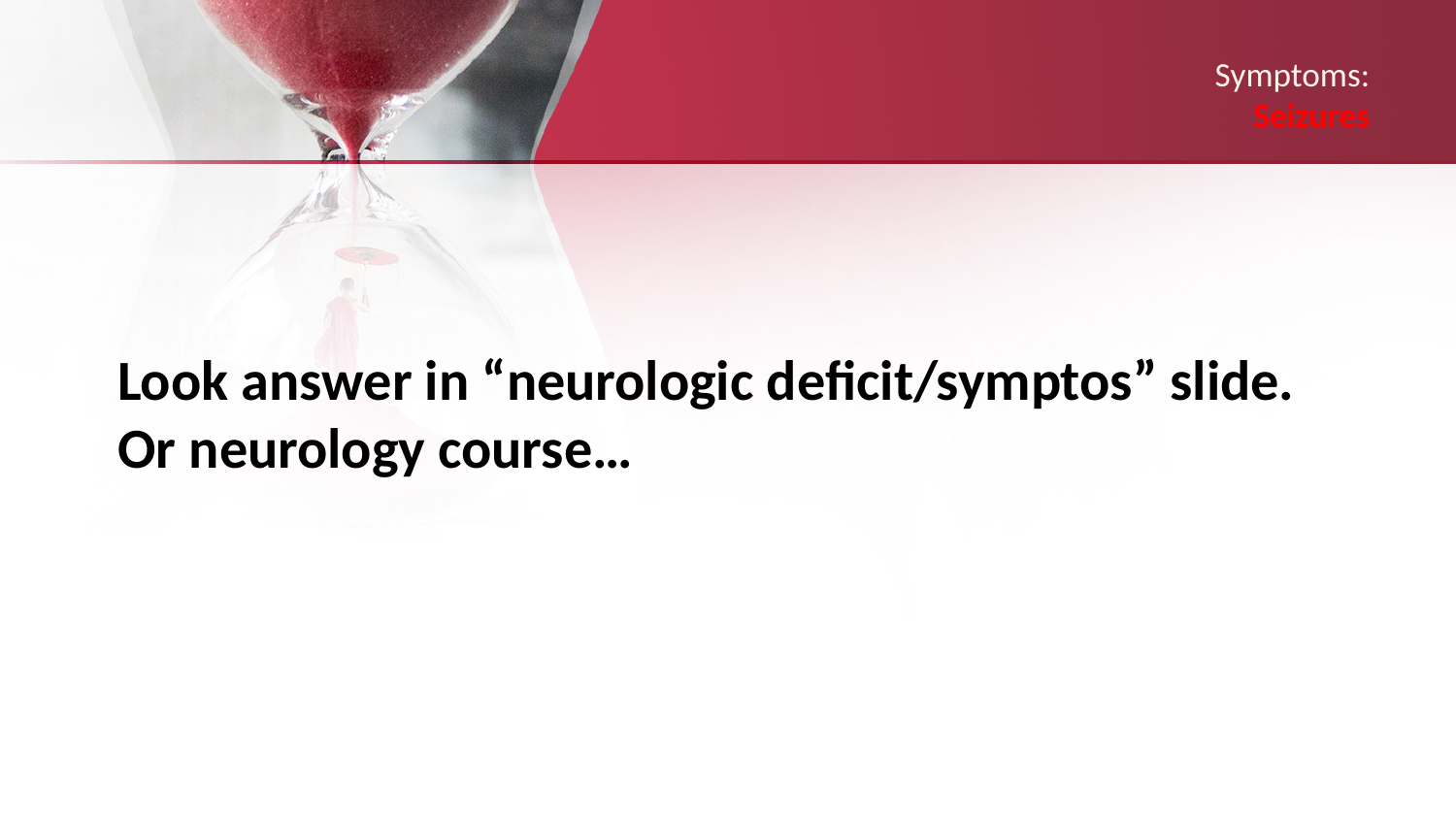

# Symptoms: Seizures
Look answer in “neurologic deficit/symptos” slide.
Or neurology course…